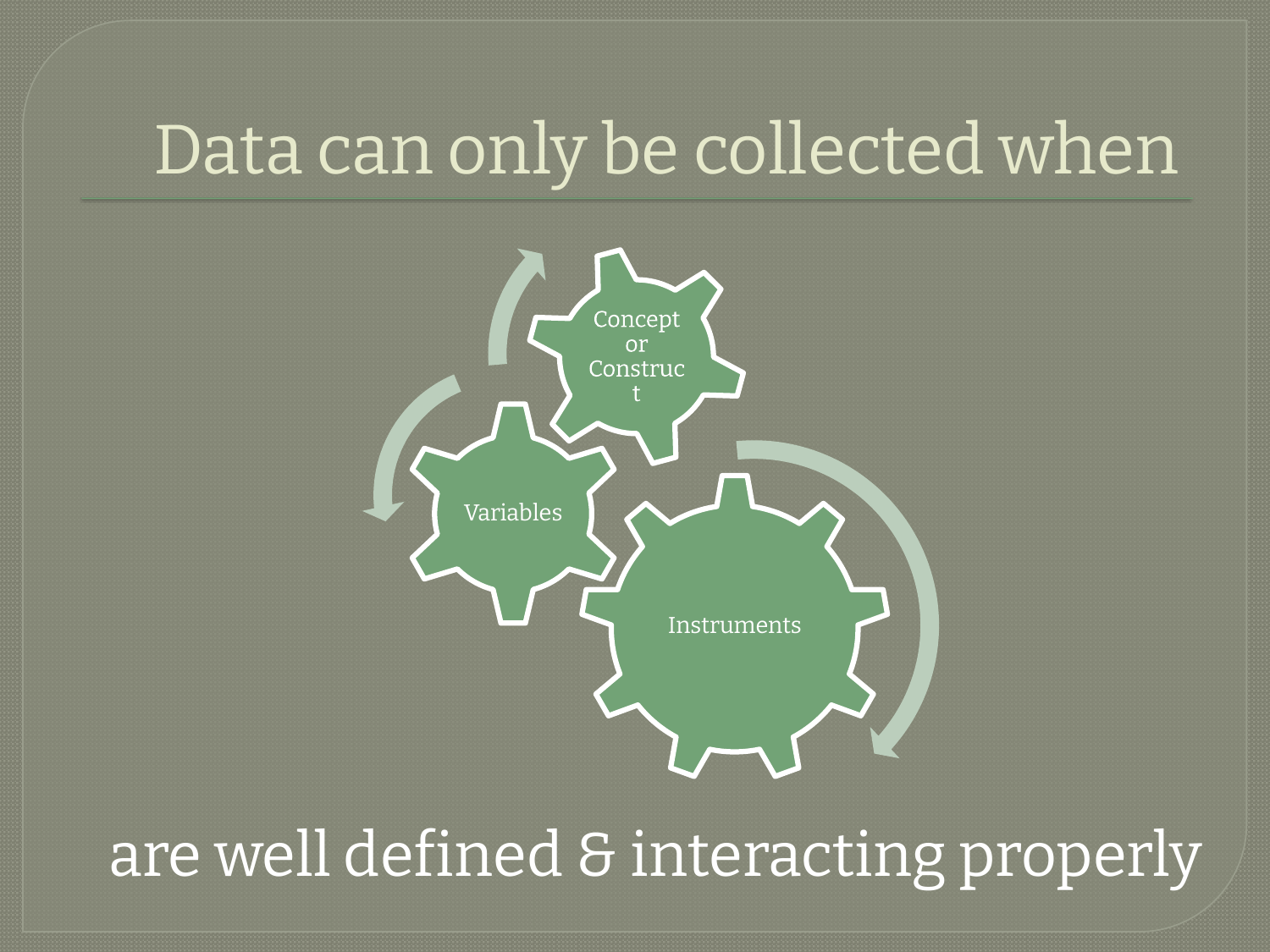

# Data can only be collected when
Instruments
Variables
Concept or Construct
are well defined & interacting properly